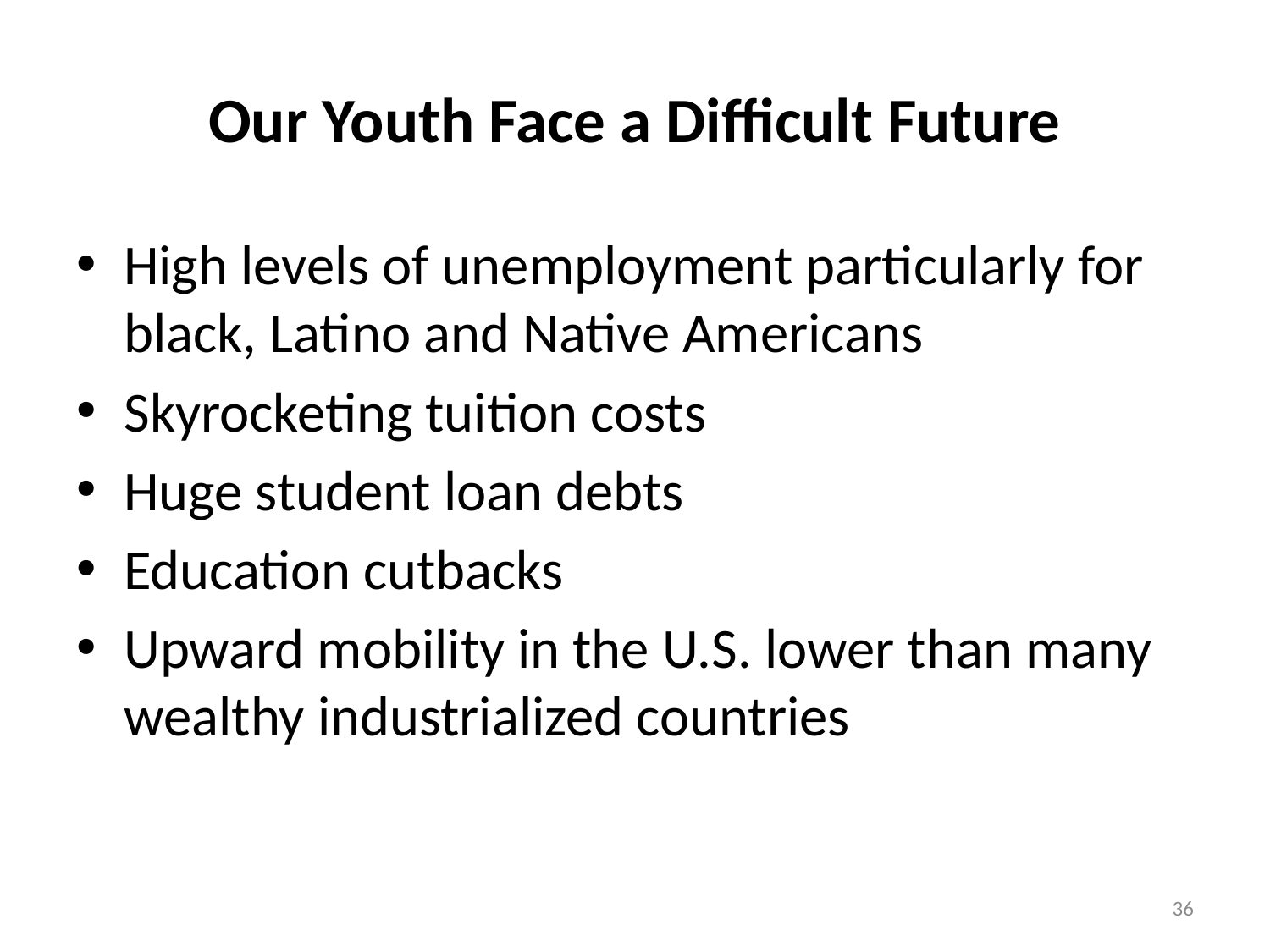

# Our Youth Face a Difficult Future
High levels of unemployment particularly for black, Latino and Native Americans
Skyrocketing tuition costs
Huge student loan debts
Education cutbacks
Upward mobility in the U.S. lower than many wealthy industrialized countries
36